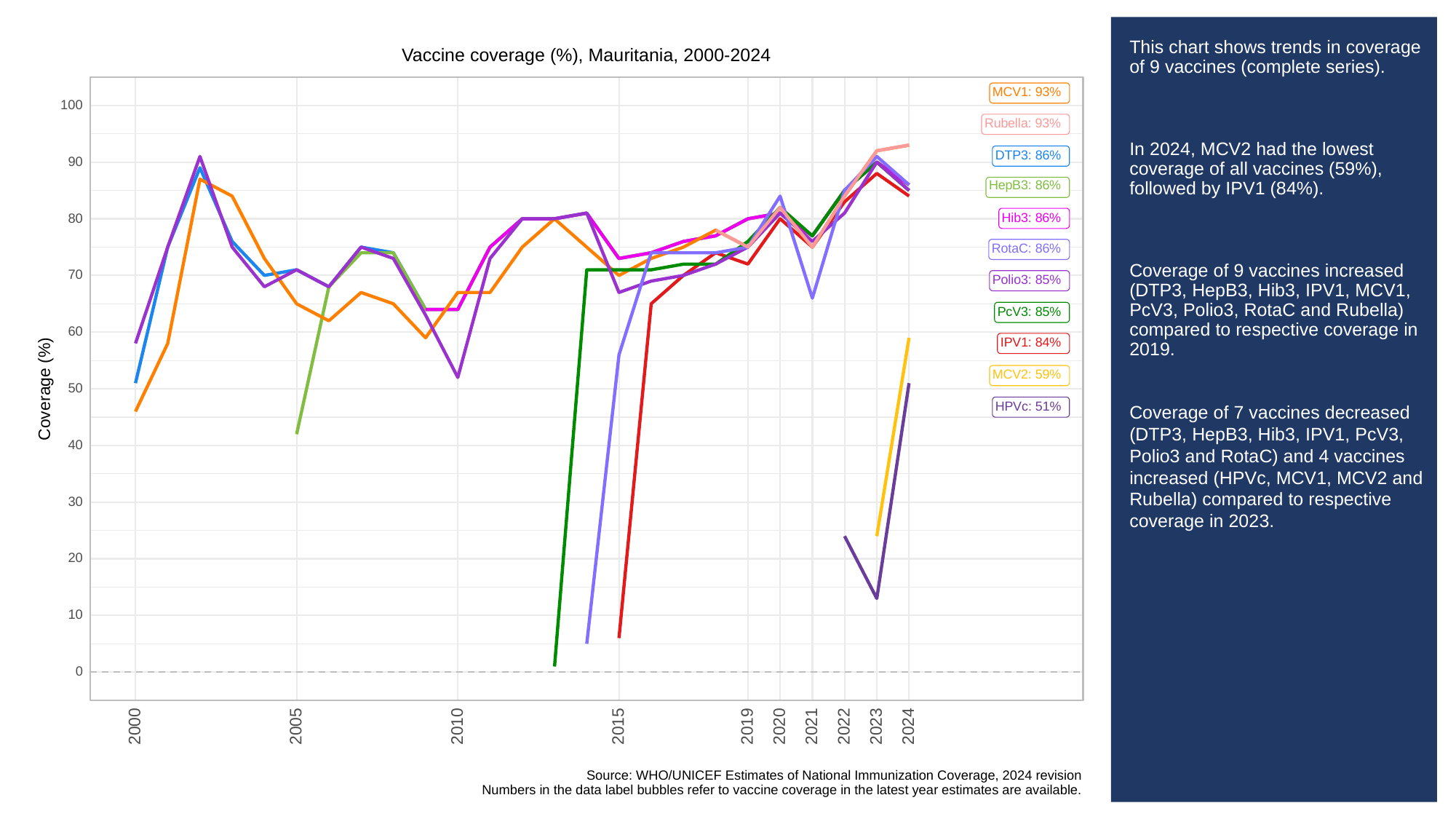

# This chart shows trends in coverage of 9 vaccines (complete series).

In 2024, MCV2 had the lowest coverage of all vaccines (59%), followed by IPV1 (84%).

Coverage of 9 vaccines increased (DTP3, HepB3, Hib3, IPV1, MCV1, PcV3, Polio3, RotaC and Rubella) compared to respective coverage in 2019.

Coverage of 7 vaccines decreased (DTP3, HepB3, Hib3, IPV1, PcV3, Polio3 and RotaC) and 4 vaccines increased (HPVc, MCV1, MCV2 and Rubella) compared to respective coverage in 2023.

Vaccine coverage (%), Mauritania, 2000-2024

MCV1: 93%

100

Rubella: 93%

DTP3: 86%

90

HepB3: 86%

Hib3: 86%
80

RotaC: 86%

70

Polio3: 85%

PcV3: 85%
60

IPV1: 84%

MCV2: 59%
Coverage (%)

50

HPVc: 51%

40

30

20

10

0

2023
2000
2005
2010
2015
2019
2020
2021
2022
2024
Source: WHO/UNICEF Estimates of National Immunization Coverage, 2024 revision
Numbers in the data label bubbles refer to vaccine coverage in the latest year estimates are available.